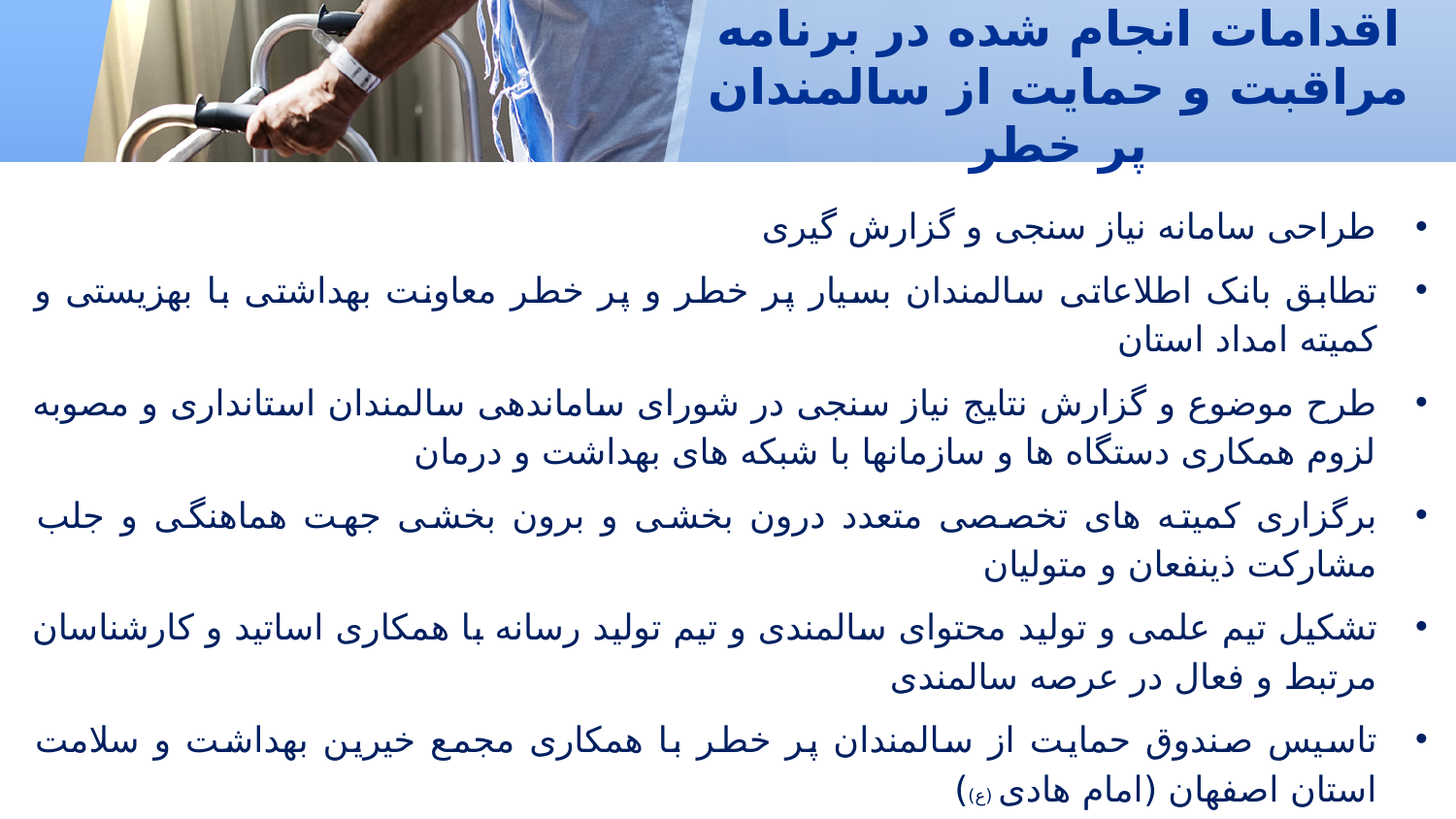

# اقدامات انجام شده در برنامه مراقبت و حمایت از سالمندان پر خطر
طراحی سامانه نیاز سنجی و گزارش گیری
تطابق بانک اطلاعاتی سالمندان بسیار پر خطر و پر خطر معاونت بهداشتی با بهزیستی و کمیته امداد استان
طرح موضوع و گزارش نتایج نیاز سنجی در شورای ساماندهی سالمندان استانداری و مصوبه لزوم همکاری دستگاه ها و سازمانها با شبکه های بهداشت و درمان
برگزاری کمیته های تخصصی متعدد درون بخشی و برون بخشی جهت هماهنگی و جلب مشارکت ذینفعان و متولیان
تشکیل تیم علمی و تولید محتوای سالمندی و تیم تولید رسانه با همکاری اساتید و کارشناسان مرتبط و فعال در عرصه سالمندی
تاسیس صندوق حمایت از سالمندان پر خطر با همکاری مجمع خیرین بهداشت و سلامت استان اصفهان (امام هادی (ع))